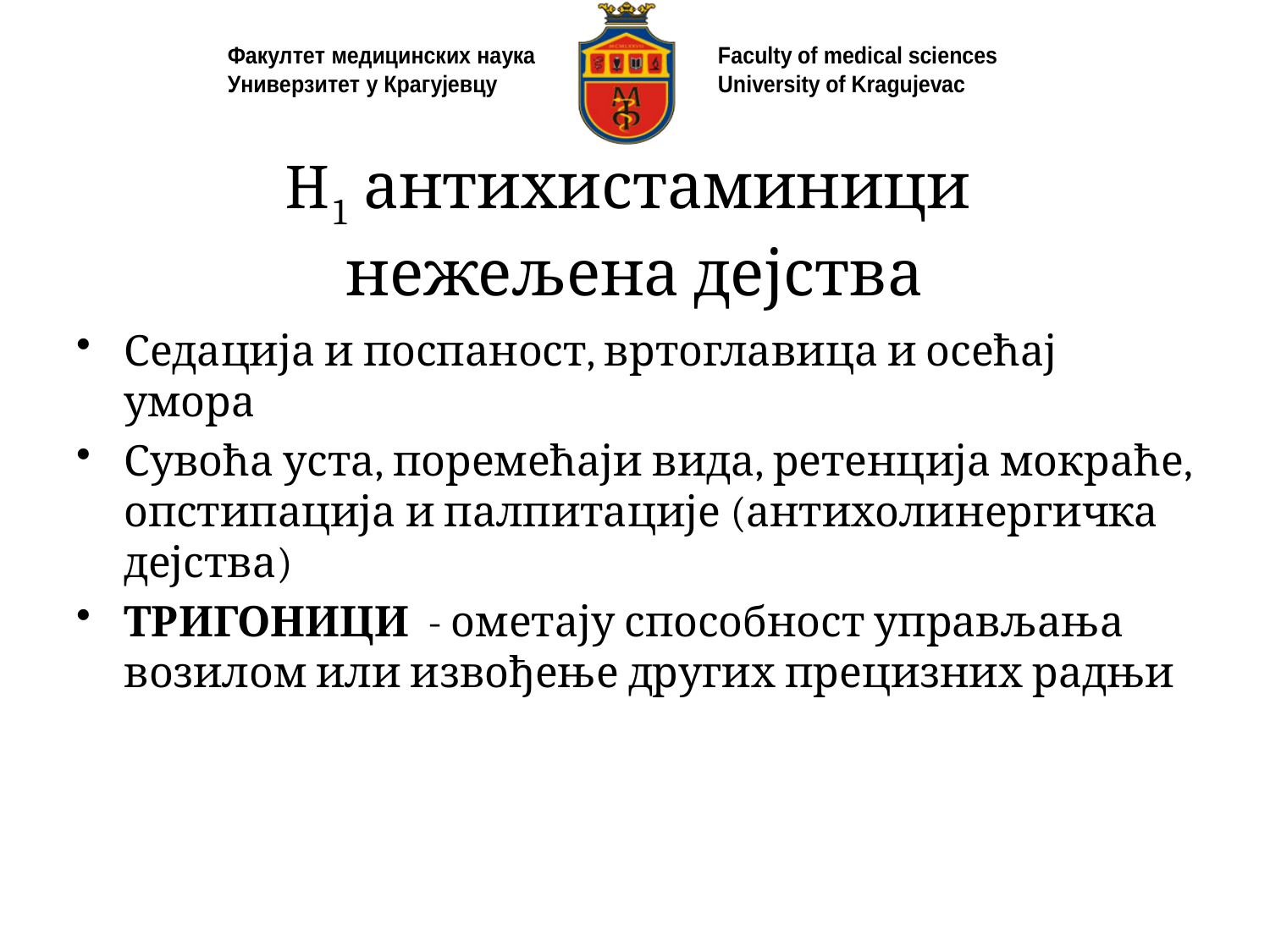

# H1 антихистаминици нежељена дејства
Седација и поспаност, вртоглавица и осећај умора
Сувоћа уста, поремећаји вида, ретенција мокраће, опстипација и палпитације (антихолинергичка дејства)
ТРИГОНИЦИ  - ометају способност управљања возилом или извођење других прецизних радњи